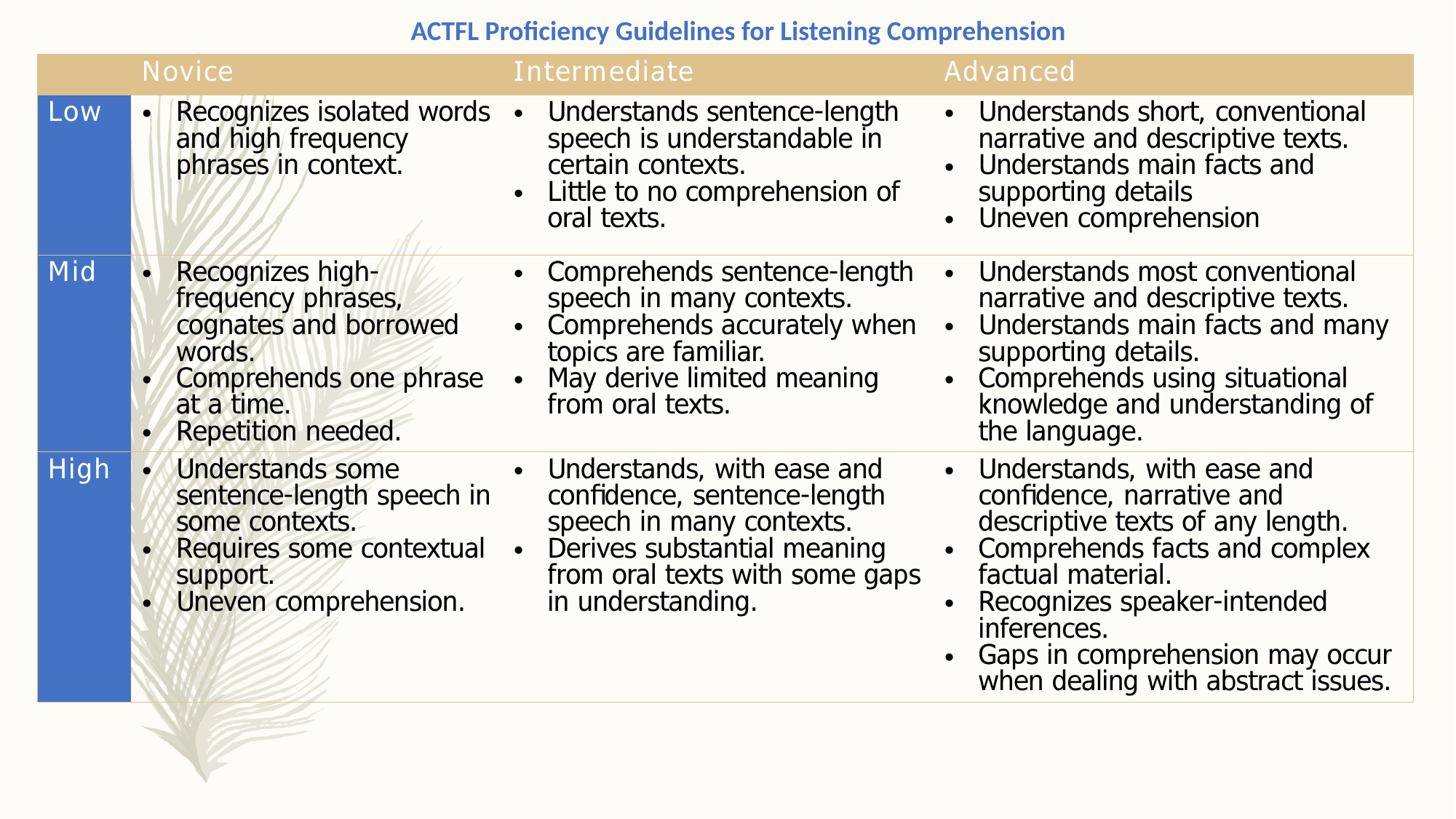

ACTFL Proficiency Guidelines for Listening Comprehension
|  | Novice | Intermediate | Advanced |
| --- | --- | --- | --- |
| Low | Recognizes isolated words and high frequency phrases in context. | Understands sentence-length speech is understandable in certain contexts. Little to no comprehension of oral texts. | Understands short, conventional narrative and descriptive texts. Understands main facts and supporting details Uneven comprehension |
| Mid | Recognizes high-frequency phrases, cognates and borrowed words. Comprehends one phrase at a time. Repetition needed. | Comprehends sentence-length speech in many contexts. Comprehends accurately when topics are familiar. May derive limited meaning from oral texts. | Understands most conventional narrative and descriptive texts. Understands main facts and many supporting details. Comprehends using situational knowledge and understanding of the language. |
| High | Understands some sentence-length speech in some contexts. Requires some contextual support. Uneven comprehension. | Understands, with ease and confidence, sentence-length speech in many contexts. Derives substantial meaning from oral texts with some gaps in understanding. | Understands, with ease and confidence, narrative and descriptive texts of any length. Comprehends facts and complex factual material. Recognizes speaker-intended inferences. Gaps in comprehension may occur when dealing with abstract issues. |